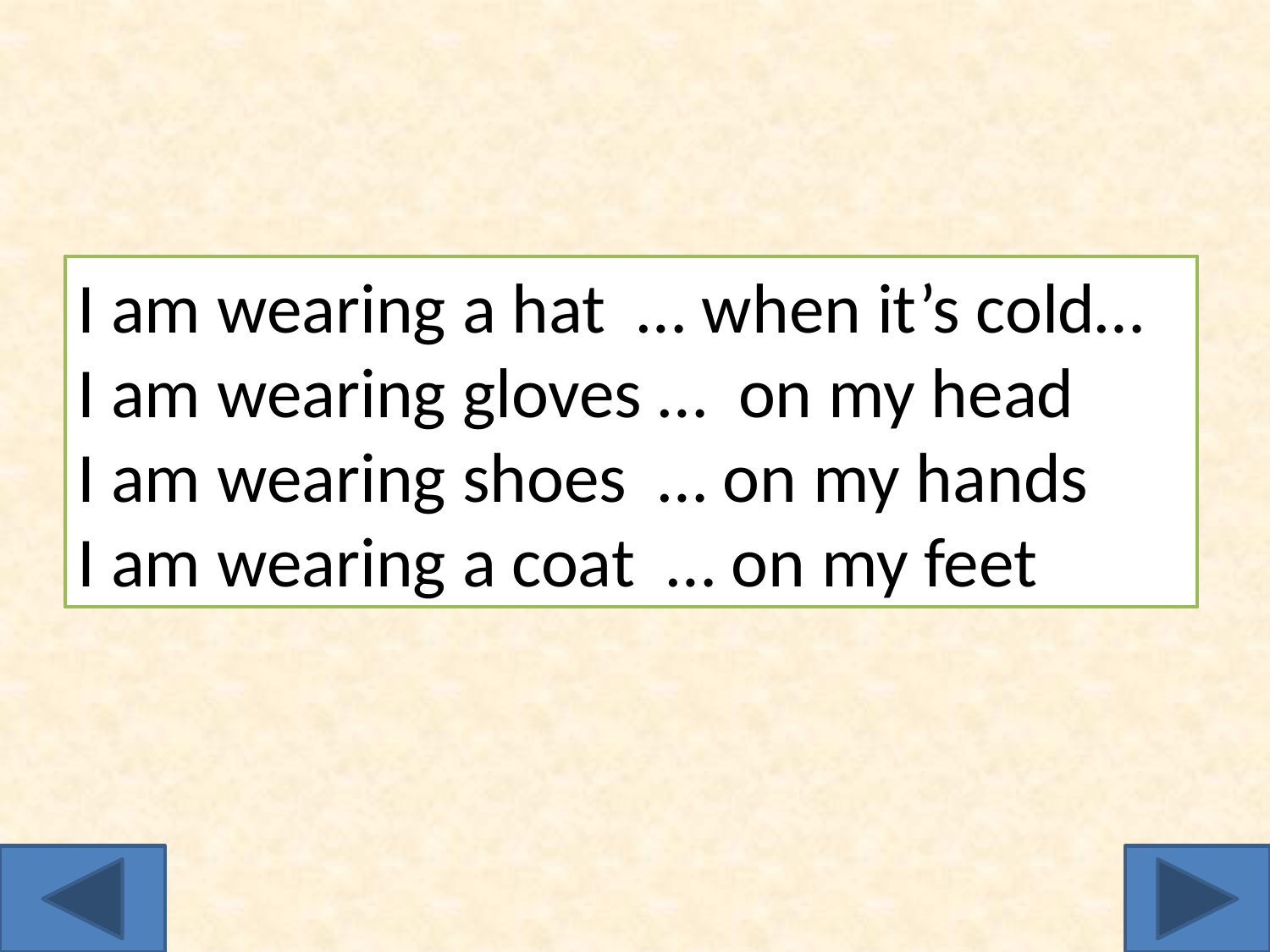

I am wearing a hat  … when it’s cold…
I am wearing gloves …  on my head
I am wearing shoes  … on my hands
I am wearing a coat  … on my feet